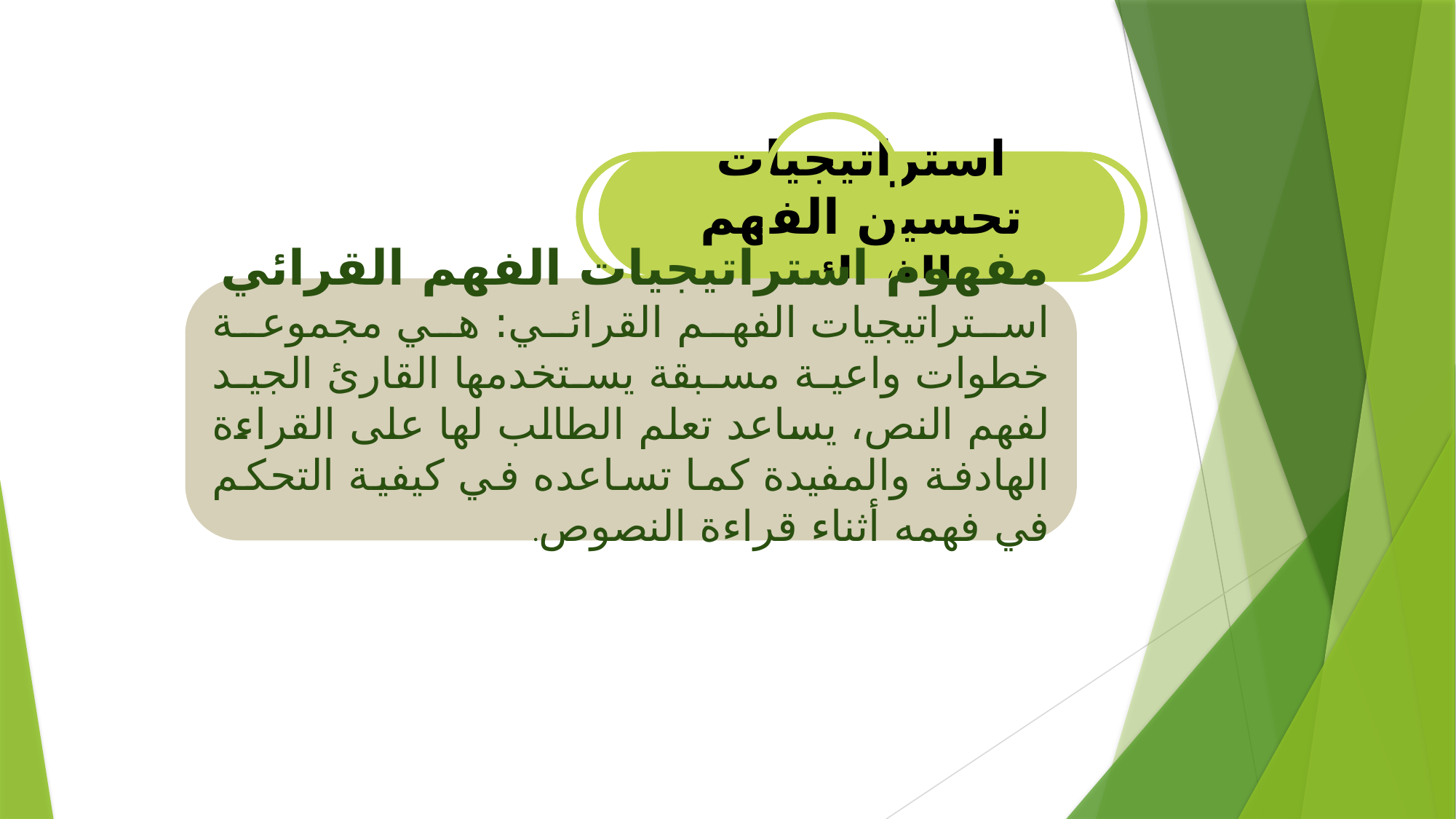

استراتيجيات تحسين الفهم القرائي

مفهوم استراتيجيات الفهم القرائي
استراتيجيات الفهم القرائي: هي مجموعة خطوات واعية مسبقة يستخدمها القارئ الجيد لفهم النص، يساعد تعلم الطالب لها على القراءة الهادفة والمفيدة كما تساعده في كيفية التحكم في فهمه أثناء قراءة النصوص.